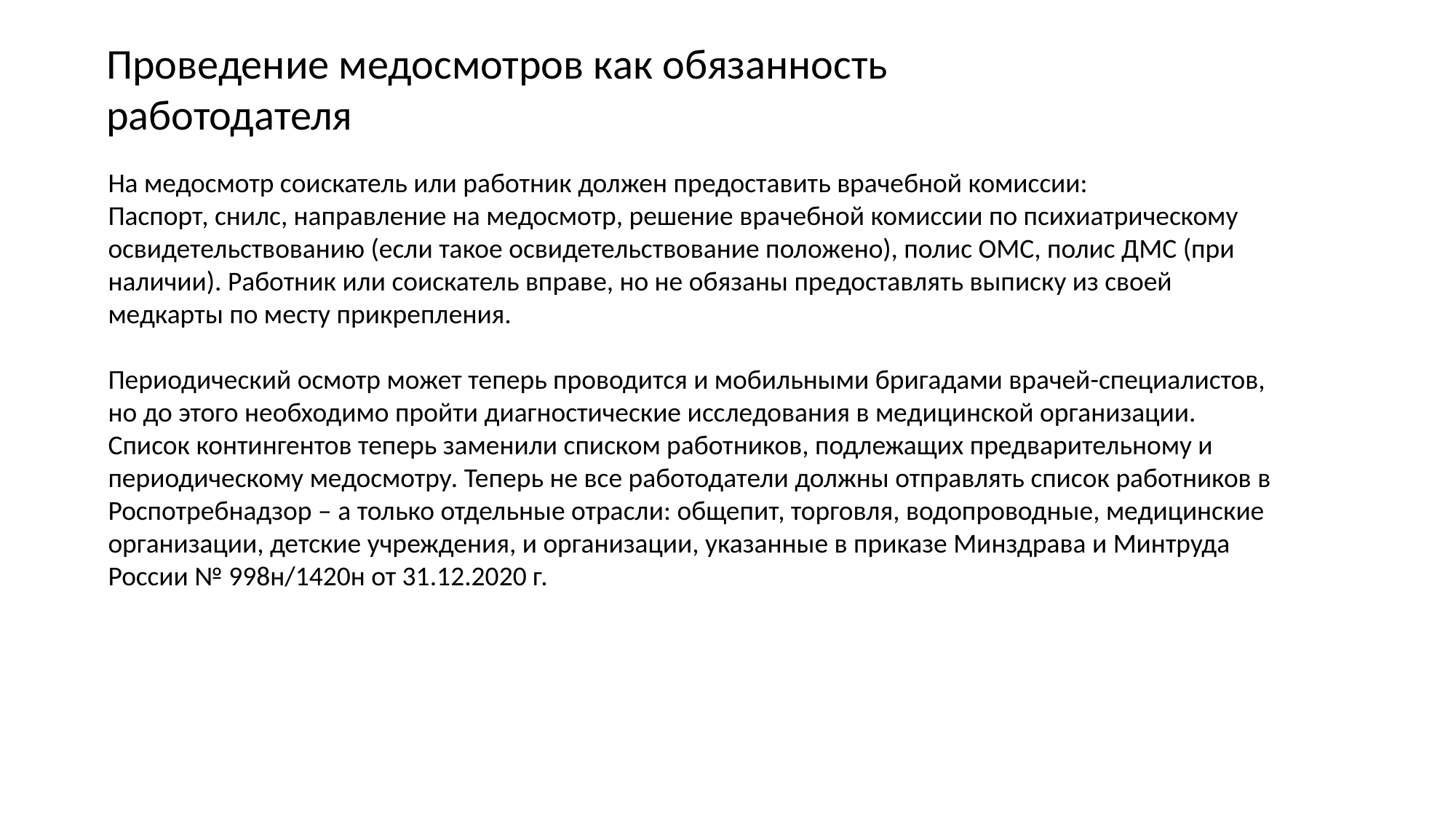

Проведение медосмотров как обязанность работодателя
На медосмотр соискатель или работник должен предоставить врачебной комиссии:
Паспорт, снилс, направление на медосмотр, решение врачебной комиссии по психиатрическому освидетельствованию (если такое освидетельствование положено), полис ОМС, полис ДМС (при наличии). Работник или соискатель вправе, но не обязаны предоставлять выписку из своей медкарты по месту прикрепления.

Периодический осмотр может теперь проводится и мобильными бригадами врачей-специалистов, но до этого необходимо пройти диагностические исследования в медицинской организации.
Список контингентов теперь заменили списком работников, подлежащих предварительному и периодическому медосмотру. Теперь не все работодатели должны отправлять список работников в Роспотребнадзор – а только отдельные отрасли: общепит, торговля, водопроводные, медицинские организации, детские учреждения, и организации, указанные в приказе Минздрава и Минтруда России № 998н/1420н от 31.12.2020 г.